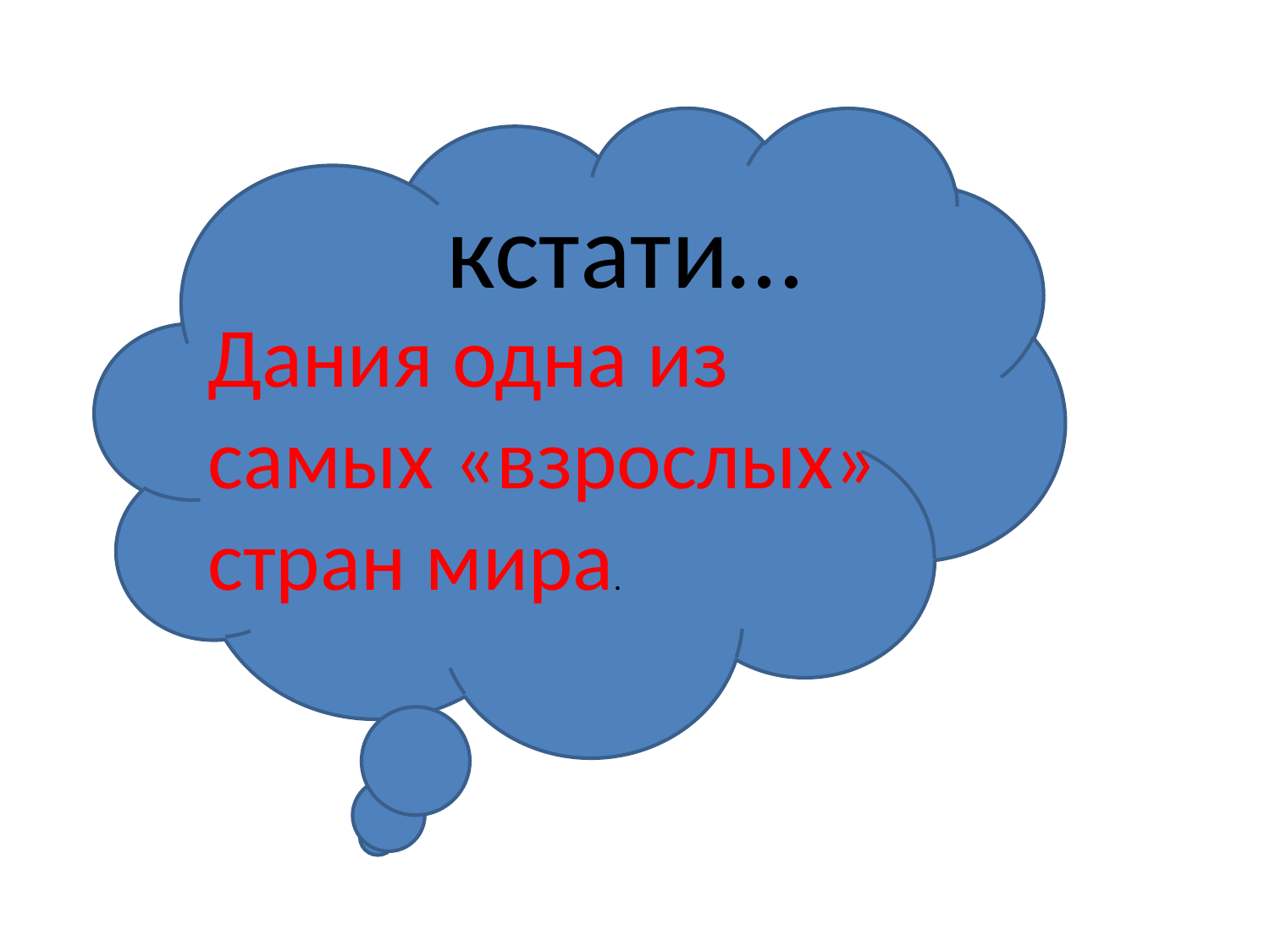

#

 кстати…

Дания одна из самых «взрослых» стран мира.